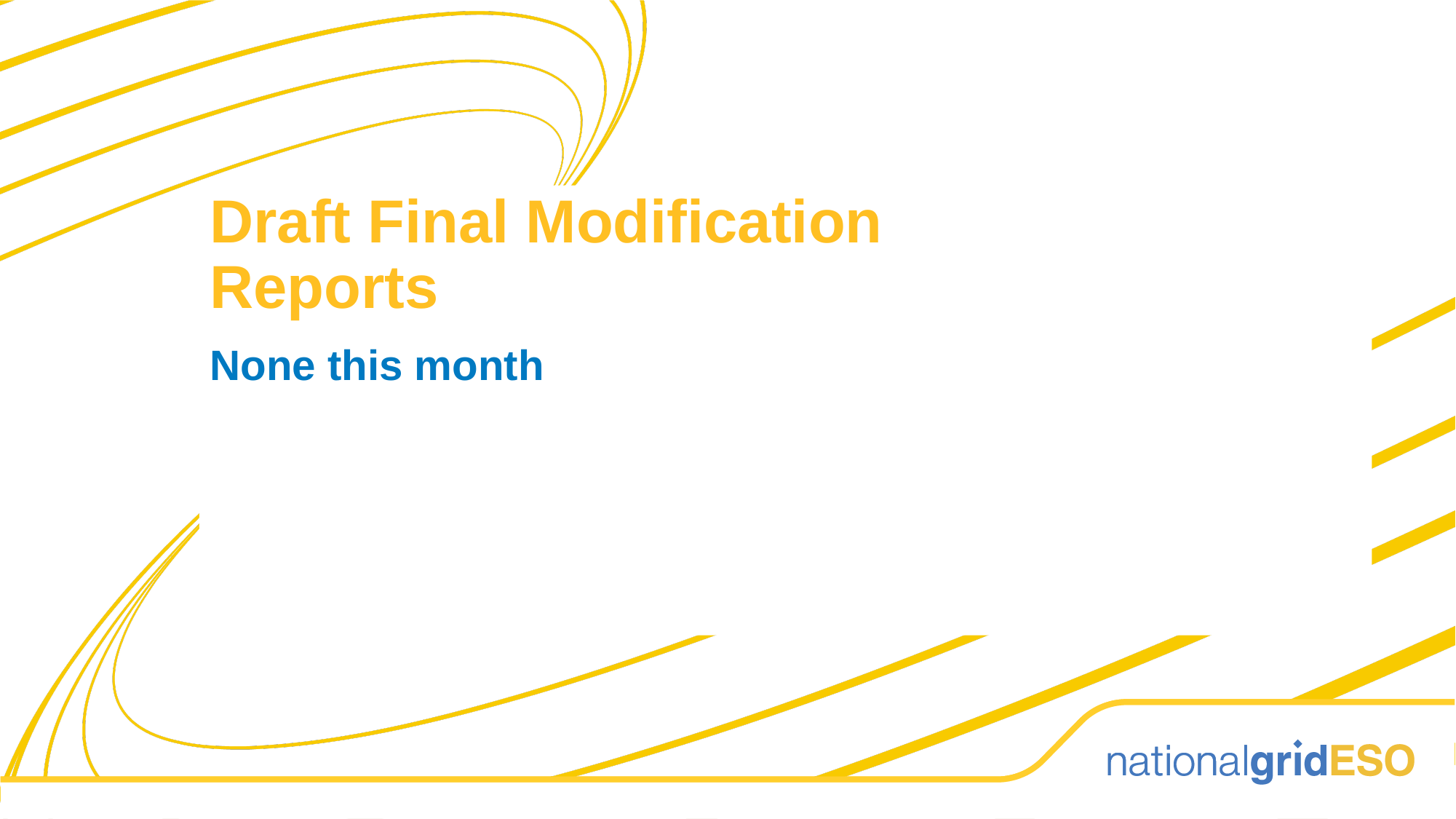

Draft Final Modification Reports
None this month